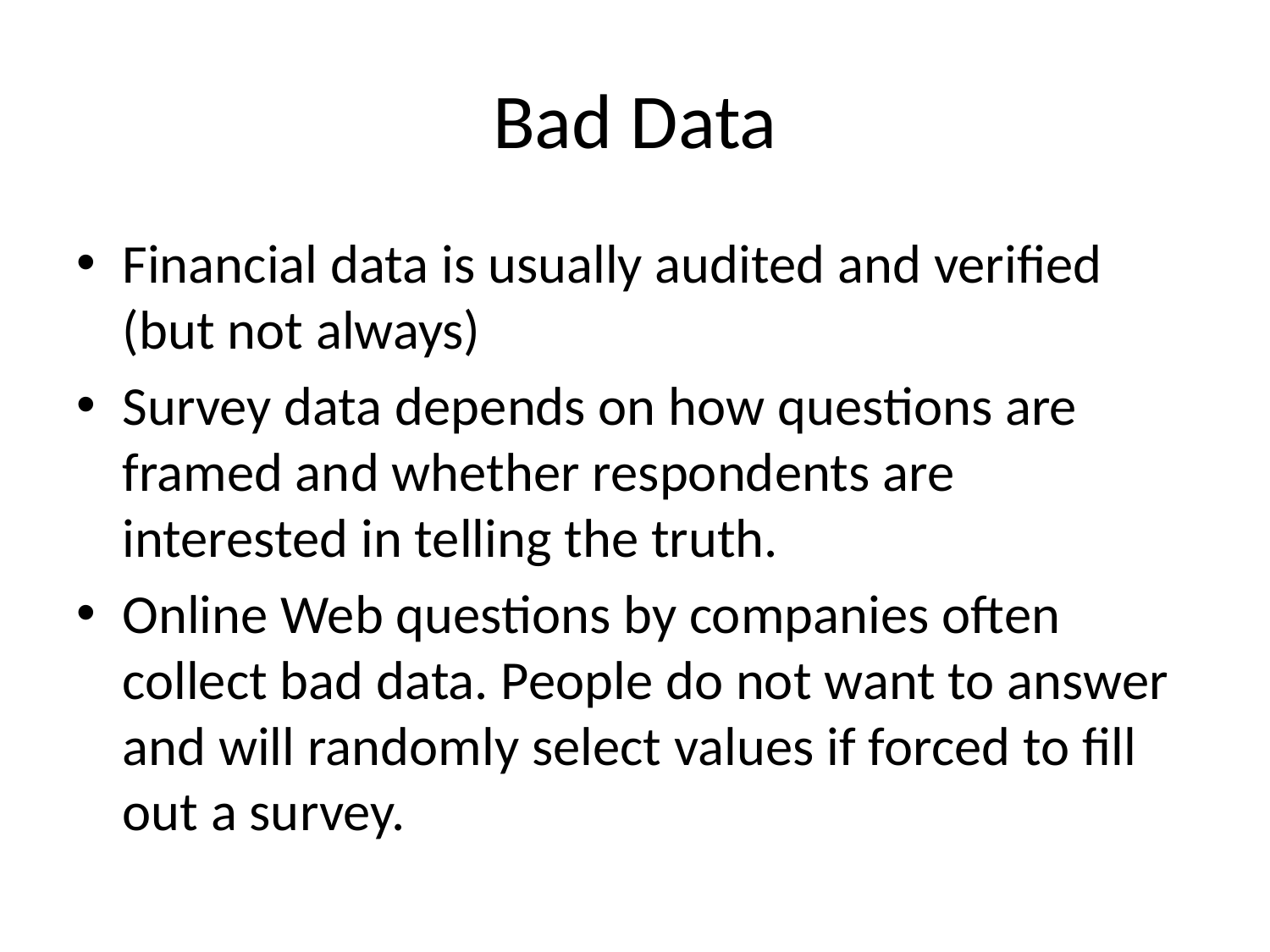

# Bad Data
Financial data is usually audited and verified (but not always)
Survey data depends on how questions are framed and whether respondents are interested in telling the truth.
Online Web questions by companies often collect bad data. People do not want to answer and will randomly select values if forced to fill out a survey.